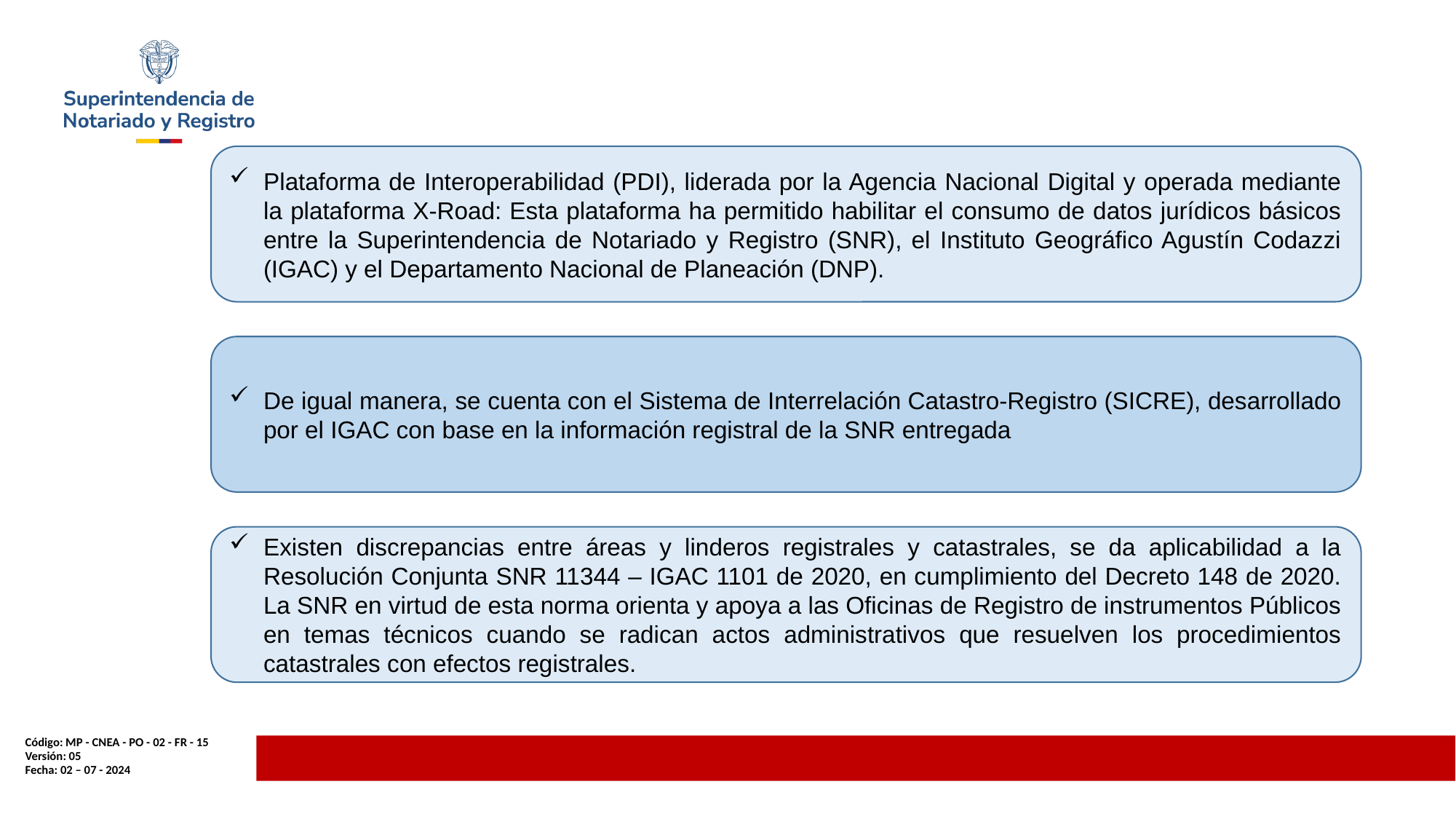

Plataforma de Interoperabilidad (PDI), liderada por la Agencia Nacional Digital y operada mediante la plataforma X-Road: Esta plataforma ha permitido habilitar el consumo de datos jurídicos básicos entre la Superintendencia de Notariado y Registro (SNR), el Instituto Geográfico Agustín Codazzi (IGAC) y el Departamento Nacional de Planeación (DNP).
De igual manera, se cuenta con el Sistema de Interrelación Catastro-Registro (SICRE), desarrollado por el IGAC con base en la información registral de la SNR entregada
Existen discrepancias entre áreas y linderos registrales y catastrales, se da aplicabilidad a la Resolución Conjunta SNR 11344 – IGAC 1101 de 2020, en cumplimiento del Decreto 148 de 2020. La SNR en virtud de esta norma orienta y apoya a las Oficinas de Registro de instrumentos Públicos en temas técnicos cuando se radican actos administrativos que resuelven los procedimientos catastrales con efectos registrales.